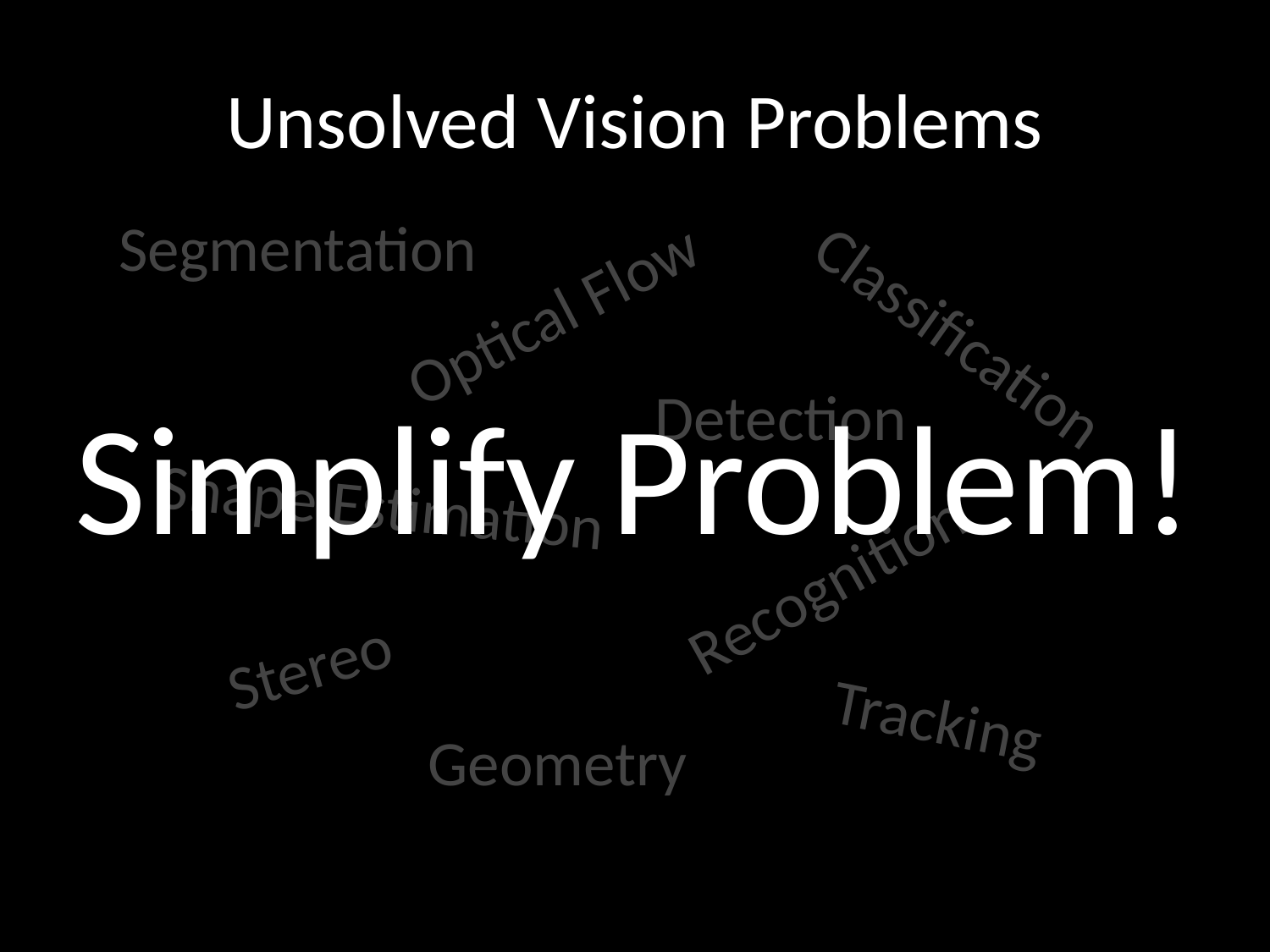

# Unsolved Vision Problems

Segmentation
Optical Flow
Classification
Detection
Simplify Problem!
Shape Estimation
Recognition
Stereo
Tracking
Geometry